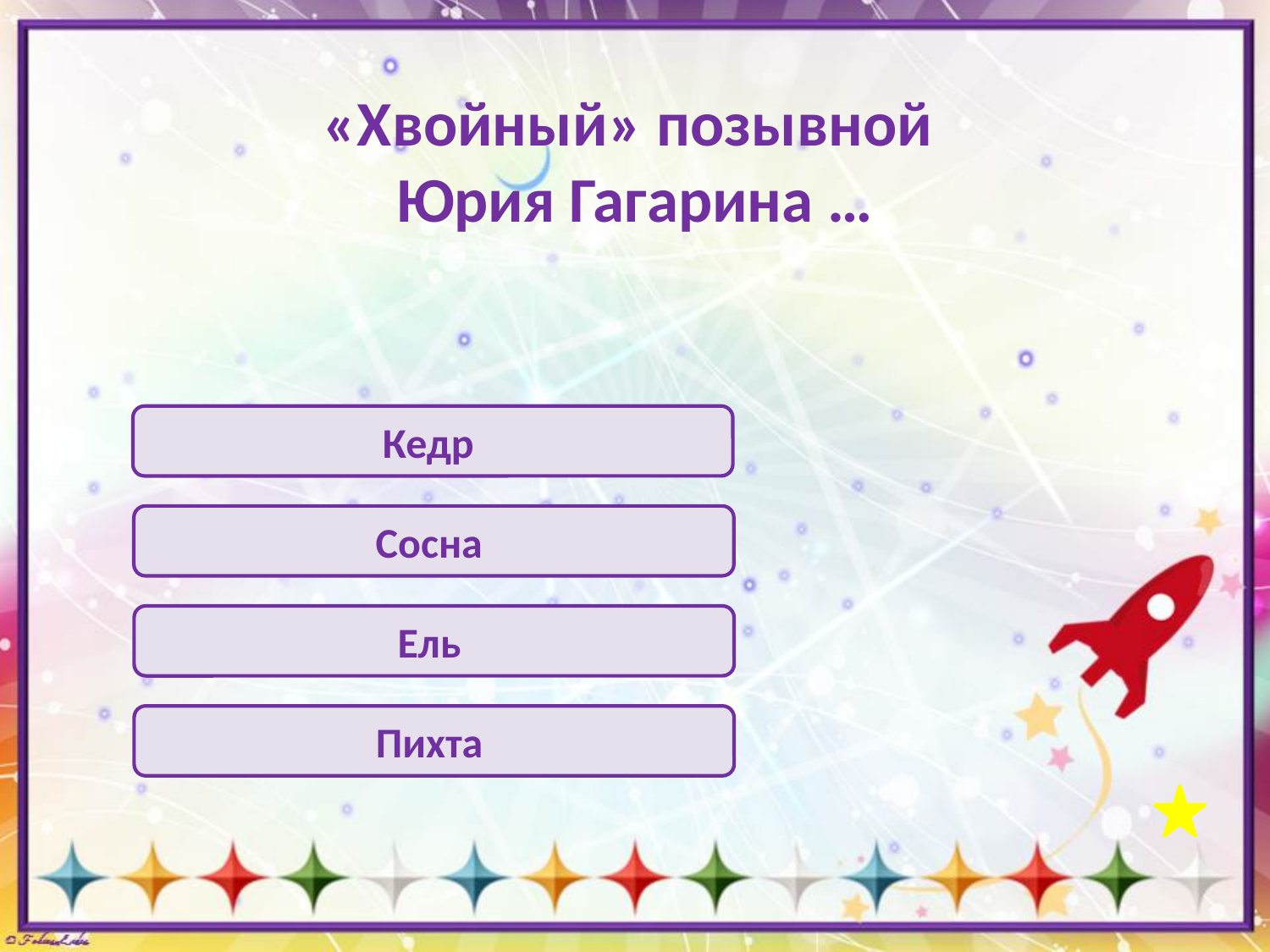

# «Хвойный» позывной Юрия Гагарина …
Кедр
Сосна
Ель
Пихта